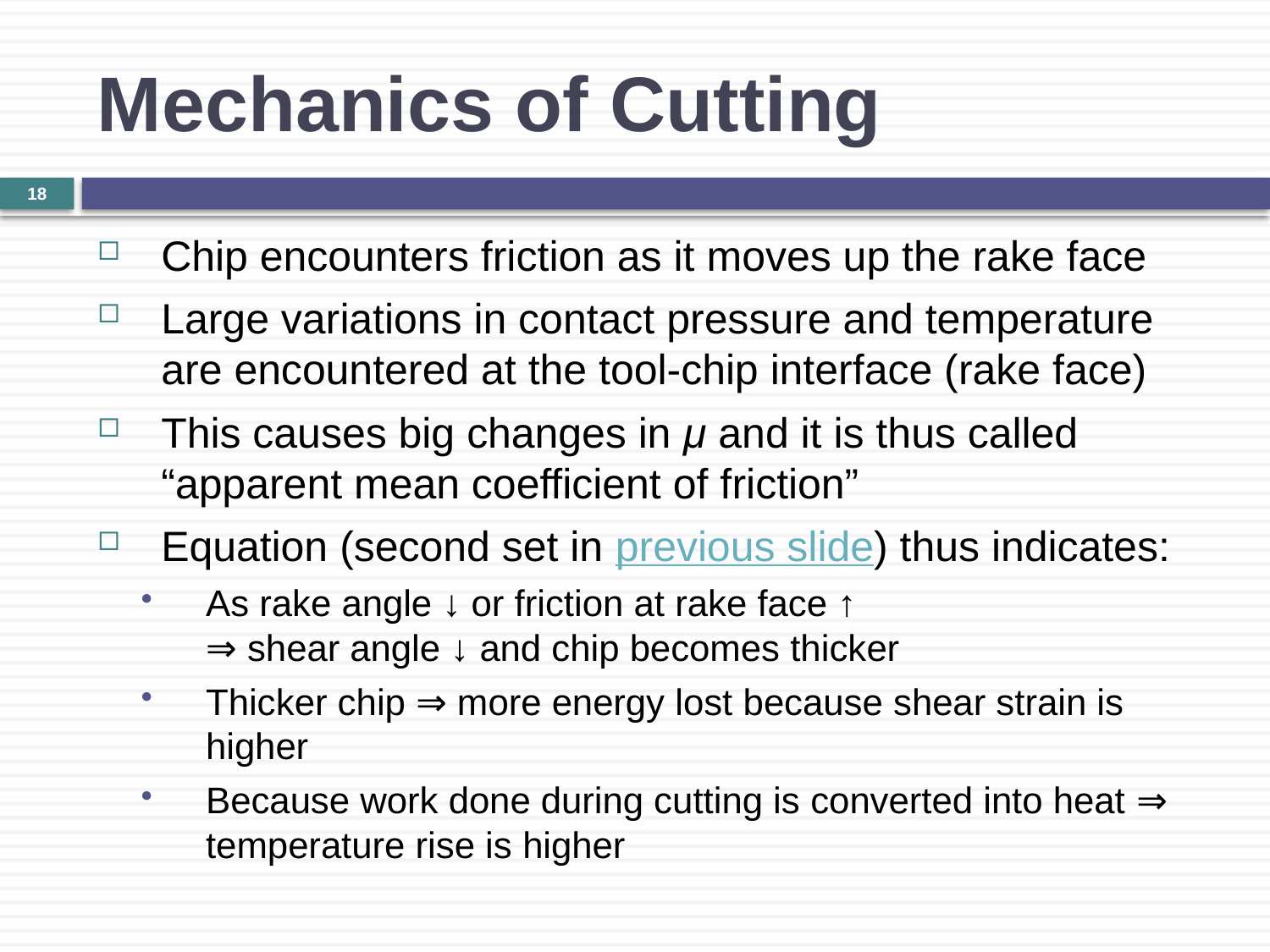

Mechanics of Cutting
18
Chip encounters friction as it moves up the rake face
Large variations in contact pressure and temperature are encountered at the tool-chip interface (rake face)
This causes big changes in μ and it is thus called “apparent mean coefficient of friction”
Equation (second set in previous slide) thus indicates:
As rake angle ↓ or friction at rake face ↑
⇒ shear angle ↓ and chip becomes thicker
Thicker chip ⇒ more energy lost because shear strain is higher
Because work done during cutting is converted into heat ⇒ temperature rise is higher